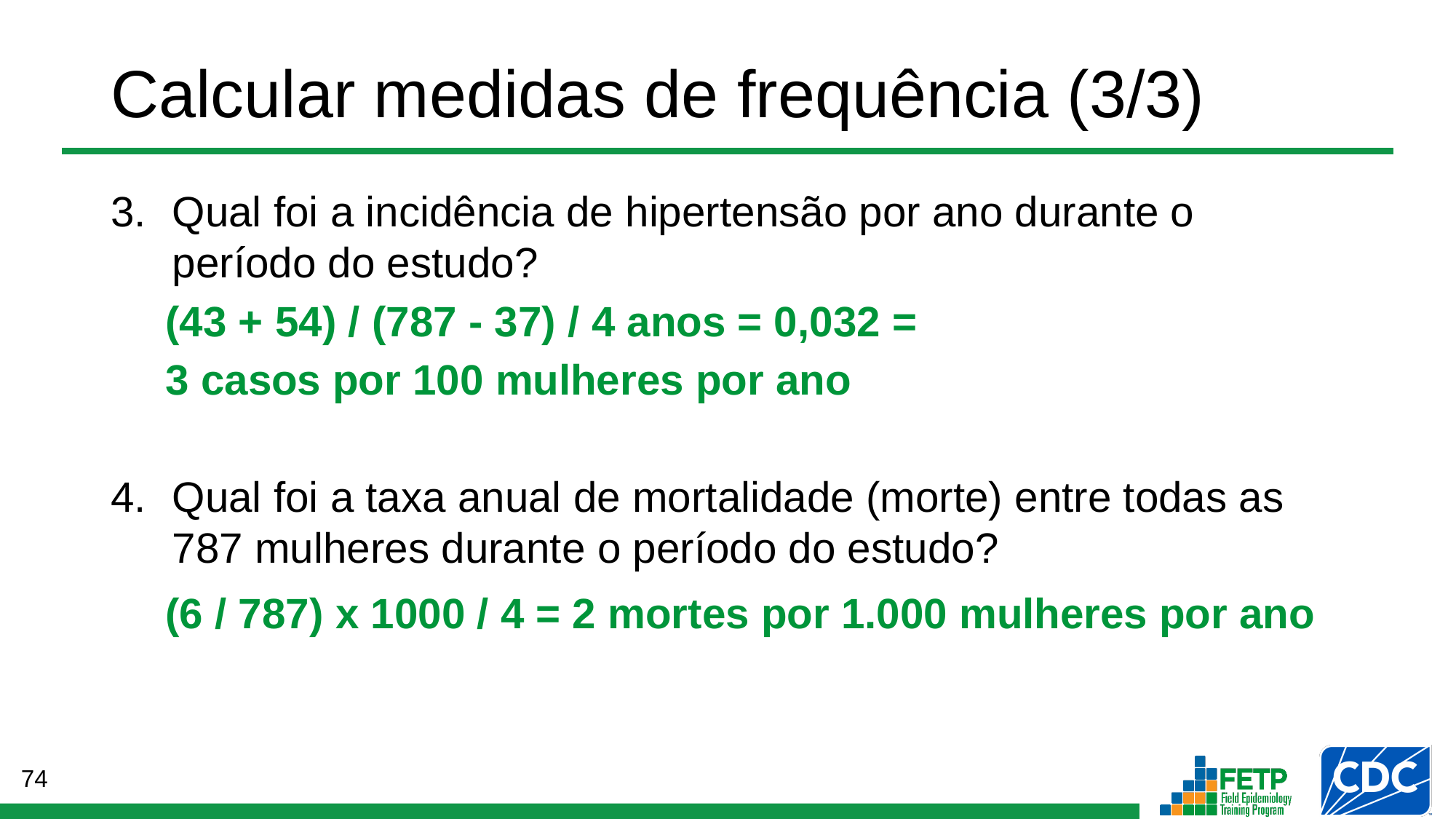

# Calcular medidas de frequência (3/3)
Qual foi a incidência de hipertensão por ano durante o período do estudo?
(43 + 54) / (787 - 37) / 4 anos = 0,032 =
3 casos por 100 mulheres por ano

Qual foi a taxa anual de mortalidade (morte) entre todas as 787 mulheres durante o período do estudo?
(6 / 787) x 1000 / 4 = 2 mortes por 1.000 mulheres por ano